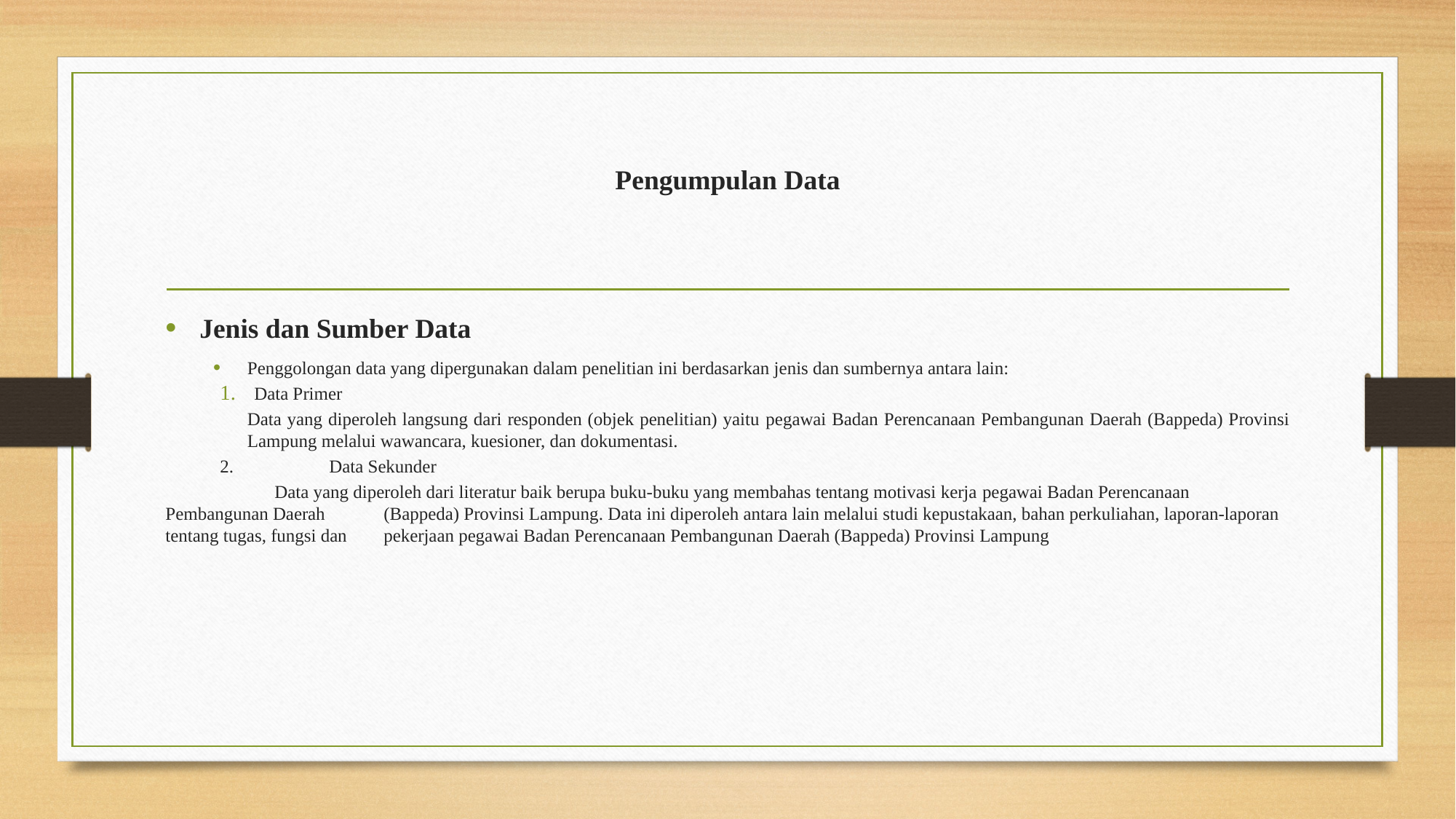

# Pengumpulan Data
Jenis dan Sumber Data
Penggolongan data yang dipergunakan dalam penelitian ini berdasarkan jenis dan sumbernya antara lain:
Data Primer
Data yang diperoleh langsung dari responden (objek penelitian) yaitu pegawai Badan Perencanaan Pembangunan Daerah (Bappeda) Provinsi Lampung melalui wawancara, kuesioner, dan dokumentasi.
2. 	Data Sekunder
	Data yang diperoleh dari literatur baik berupa buku-buku yang membahas tentang motivasi kerja pegawai Badan Perencanaan Pembangunan Daerah 	(Bappeda) Provinsi Lampung. Data ini diperoleh antara lain melalui studi kepustakaan, bahan perkuliahan, laporan-laporan tentang tugas, fungsi dan 	pekerjaan pegawai Badan Perencanaan Pembangunan Daerah (Bappeda) Provinsi Lampung